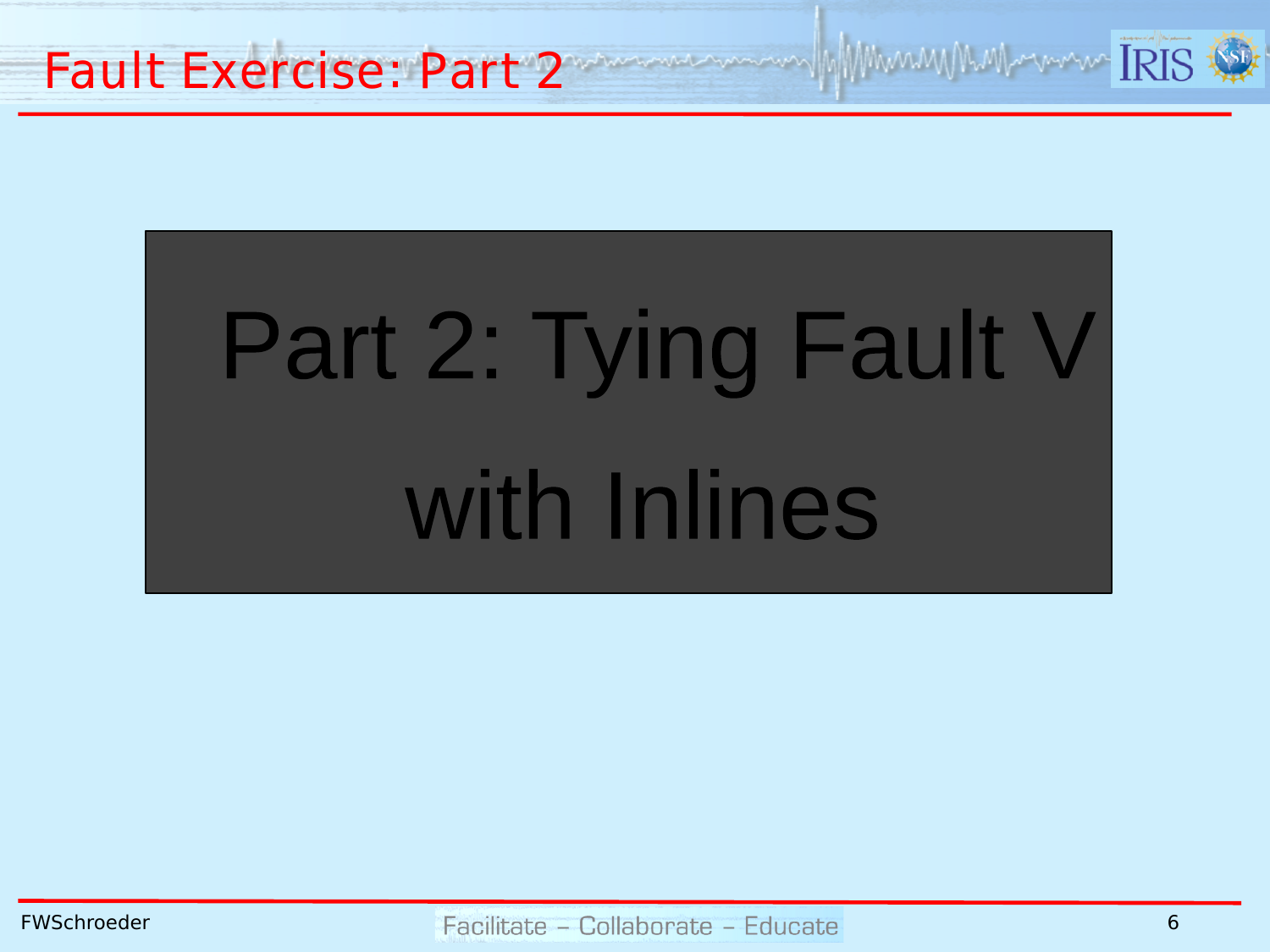

# Fault Exercise: Part 2

Part 2: Tying Fault V
with Inlines